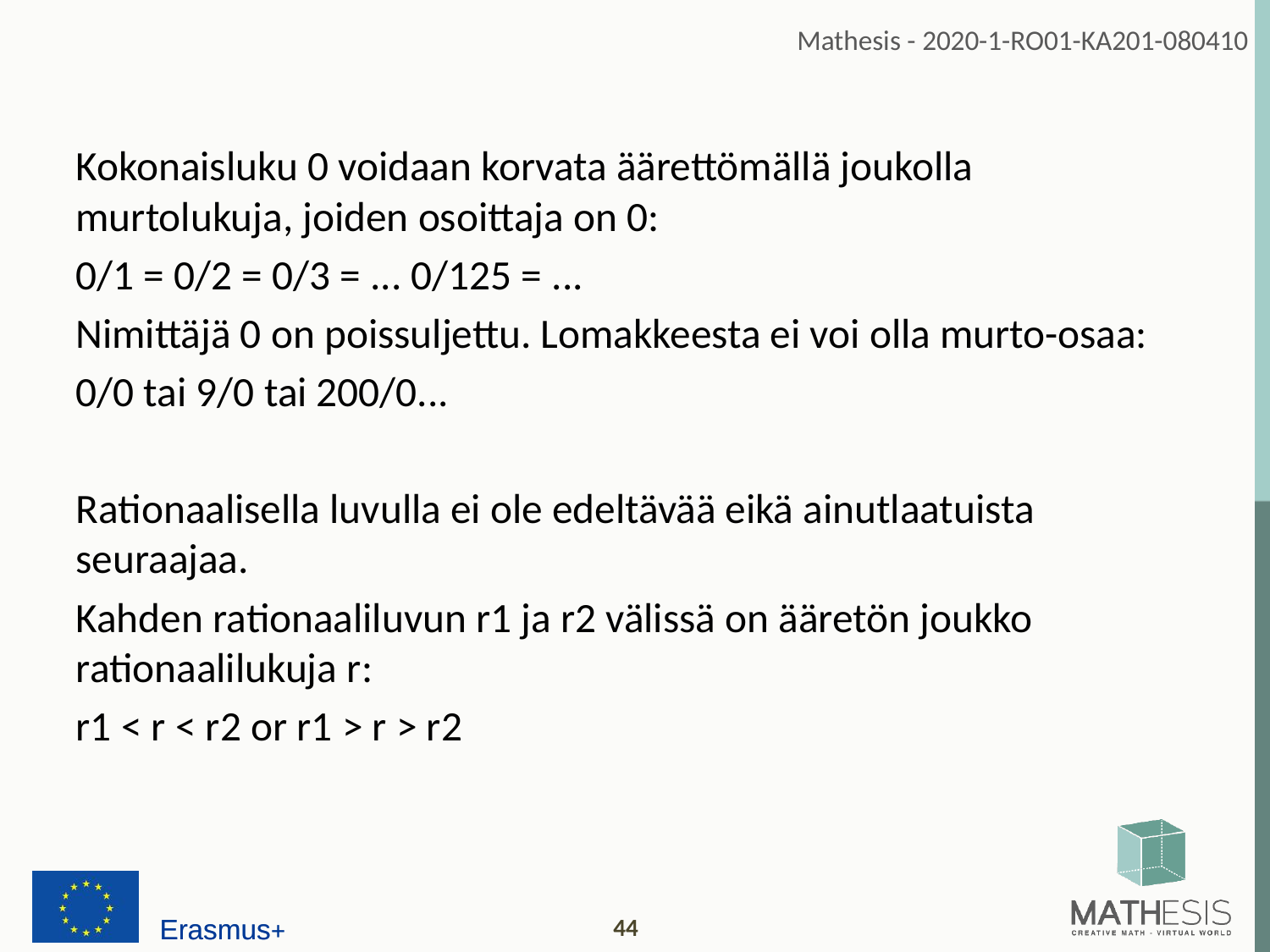

Kokonaisluku 0 voidaan korvata äärettömällä joukolla murtolukuja, joiden osoittaja on 0:
0/1 = 0/2 = 0/3 = ... 0/125 = ...
Nimittäjä 0 on poissuljettu. Lomakkeesta ei voi olla murto-osaa:
0/0 tai 9/0 tai 200/0...

Rationaalisella luvulla ei ole edeltävää eikä ainutlaatuista seuraajaa.
Kahden rationaaliluvun r1 ja r2 välissä on ääretön joukko rationaalilukuja r:
r1 < r < r2 or r1 > r > r2